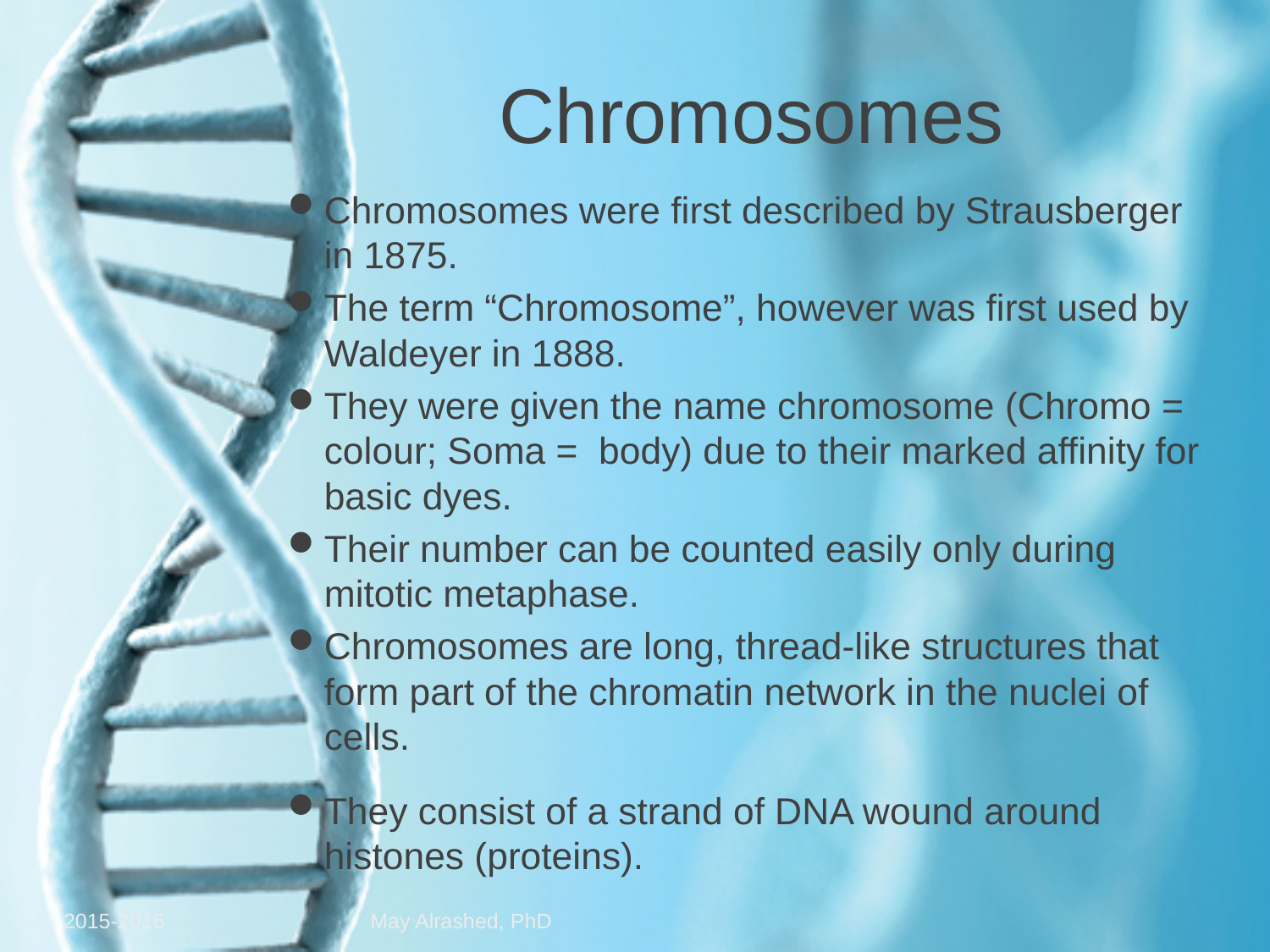

# Chromosomes
Chromosomes were first described by Strausberger in 1875.
The term “Chromosome”, however was first used by Waldeyer in 1888.
They were given the name chromosome (Chromo = colour; Soma =  body) due to their marked affinity for basic dyes.
Their number can be counted easily only during mitotic metaphase.
Chromosomes are long, thread-like structures that form part of the chromatin network in the nuclei of cells.

They consist of a strand of DNA wound around histones (proteins).

2015-2016
May Alrashed, PhD